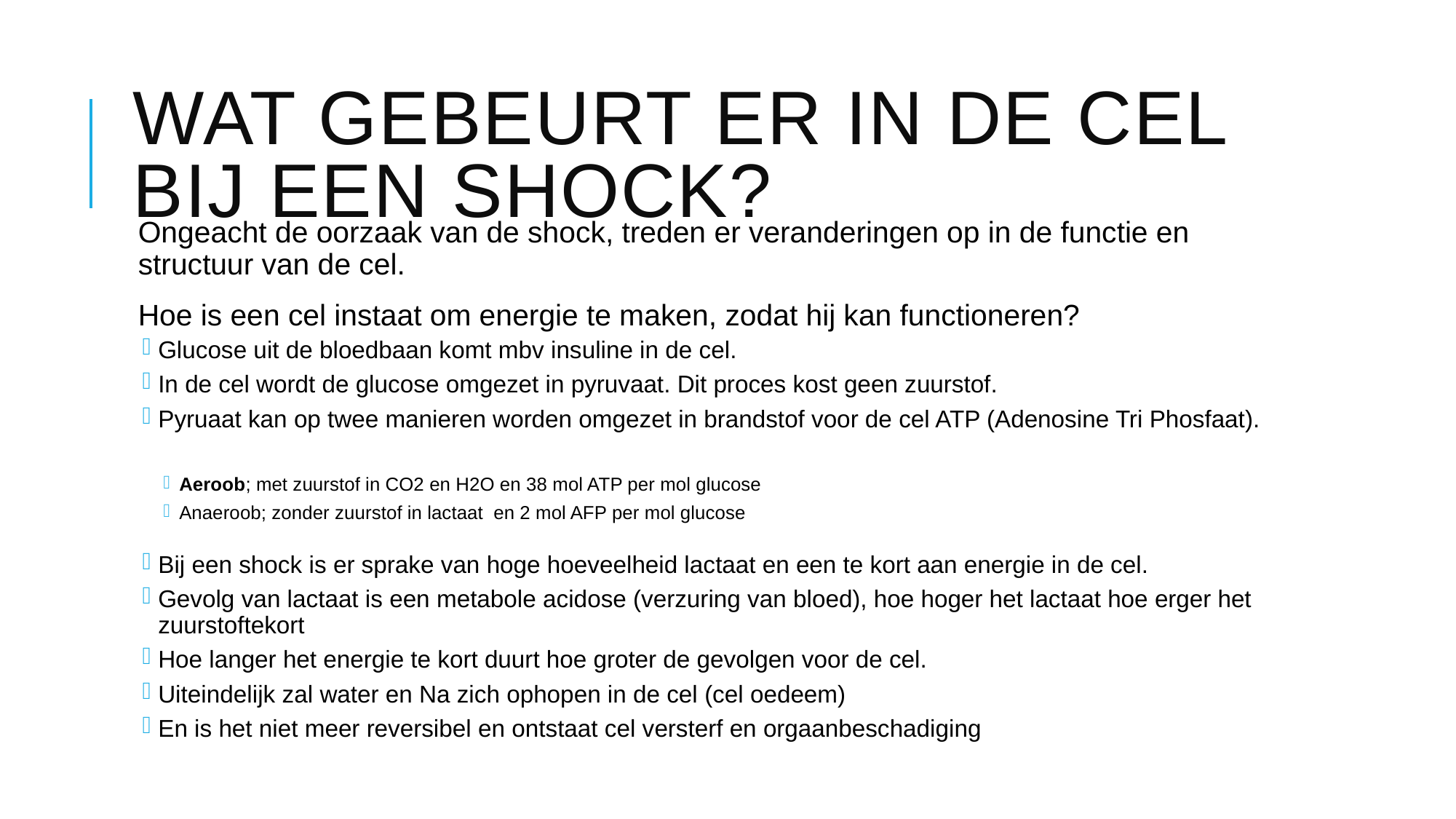

# Wat gebeurt er in de cel bij een shock?
Ongeacht de oorzaak van de shock, treden er veranderingen op in de functie en structuur van de cel.
Hoe is een cel instaat om energie te maken, zodat hij kan functioneren?
Glucose uit de bloedbaan komt mbv insuline in de cel.
In de cel wordt de glucose omgezet in pyruvaat. Dit proces kost geen zuurstof.
Pyruaat kan op twee manieren worden omgezet in brandstof voor de cel ATP (Adenosine Tri Phosfaat).

Aeroob; met zuurstof in CO2 en H2O en 38 mol ATP per mol glucose
Anaeroob; zonder zuurstof in lactaat  en 2 mol AFP per mol glucose
Bij een shock is er sprake van hoge hoeveelheid lactaat en een te kort aan energie in de cel.
Gevolg van lactaat is een metabole acidose (verzuring van bloed), hoe hoger het lactaat hoe erger het zuurstoftekort
Hoe langer het energie te kort duurt hoe groter de gevolgen voor de cel.
Uiteindelijk zal water en Na zich ophopen in de cel (cel oedeem)
En is het niet meer reversibel en ontstaat cel versterf en orgaanbeschadiging